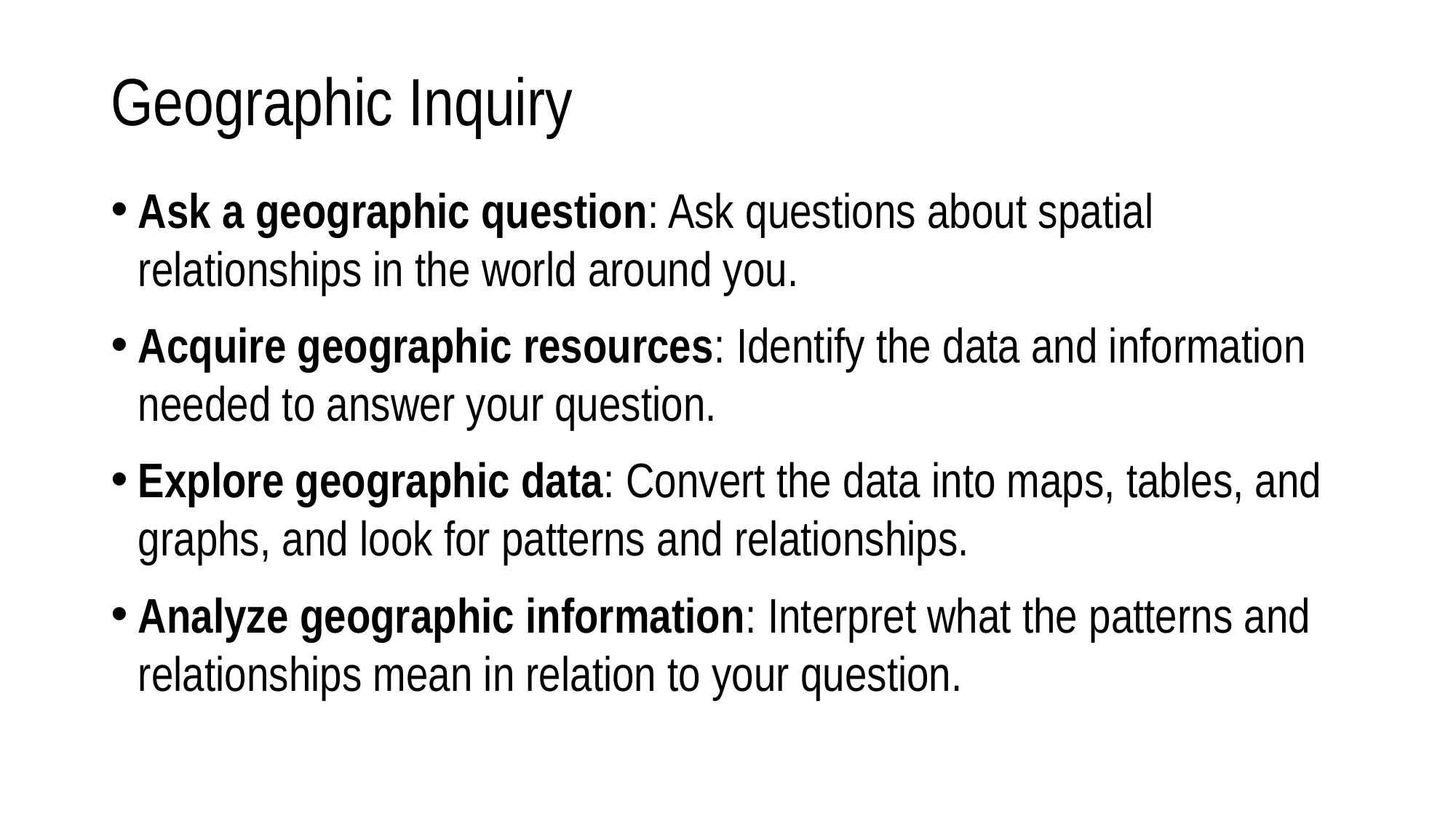

# Geographic Inquiry
Ask a geographic question: Ask questions about spatial relationships in the world around you.
Acquire geographic resources: Identify the data and information needed to answer your question.
Explore geographic data: Convert the data into maps, tables, and graphs, and look for patterns and relationships.
Analyze geographic information: Interpret what the patterns and relationships mean in relation to your question.